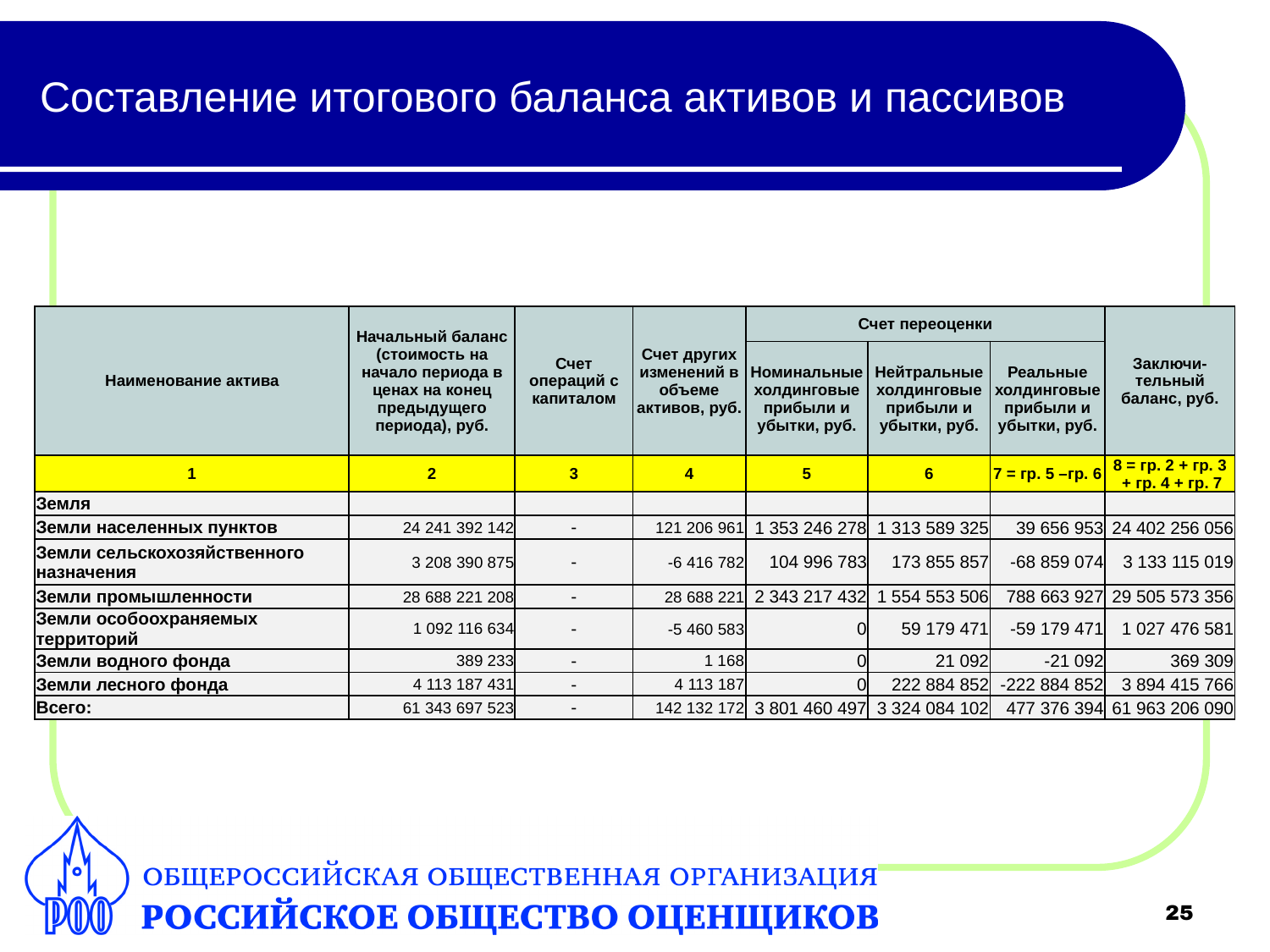

# Составление итогового баланса активов и пассивов
| Наименование актива | Начальный баланс (стоимость на начало периода в ценах на конец предыдущего периода), руб. | Счет операций с капиталом | Счет других изменений в объеме активов, руб. | Счет переоценки |  |  | Заключи-тельный баланс, руб. |
| --- | --- | --- | --- | --- | --- | --- | --- |
|  |  |  |  | Номинальные холдинговые прибыли и убытки, руб. | Нейтральные холдинговые прибыли и убытки, руб. | Реальные холдинговые прибыли и убытки, руб. |  |
| 1 | 2 | 3 | 4 | 5 | 6 | 7 = гр. 5 –гр. 6 | 8 = гр. 2 + гр. 3 + гр. 4 + гр. 7 |
| Земля |  |  |  |  |  |  |  |
| Земли населенных пунктов | 24 241 392 142 | - | 121 206 961 | 1 353 246 278 | 1 313 589 325 | 39 656 953 | 24 402 256 056 |
| Земли сельскохозяйственного назначения | 3 208 390 875 | - | -6 416 782 | 104 996 783 | 173 855 857 | -68 859 074 | 3 133 115 019 |
| Земли промышленности | 28 688 221 208 | - | 28 688 221 | 2 343 217 432 | 1 554 553 506 | 788 663 927 | 29 505 573 356 |
| Земли особоохраняемых территорий | 1 092 116 634 | - | -5 460 583 | 0 | 59 179 471 | -59 179 471 | 1 027 476 581 |
| Земли водного фонда | 389 233 | - | 1 168 | 0 | 21 092 | -21 092 | 369 309 |
| Земли лесного фонда | 4 113 187 431 | - | 4 113 187 | 0 | 222 884 852 | -222 884 852 | 3 894 415 766 |
| Всего: | 61 343 697 523 | - | 142 132 172 | 3 801 460 497 | 3 324 084 102 | 477 376 394 | 61 963 206 090 |
25